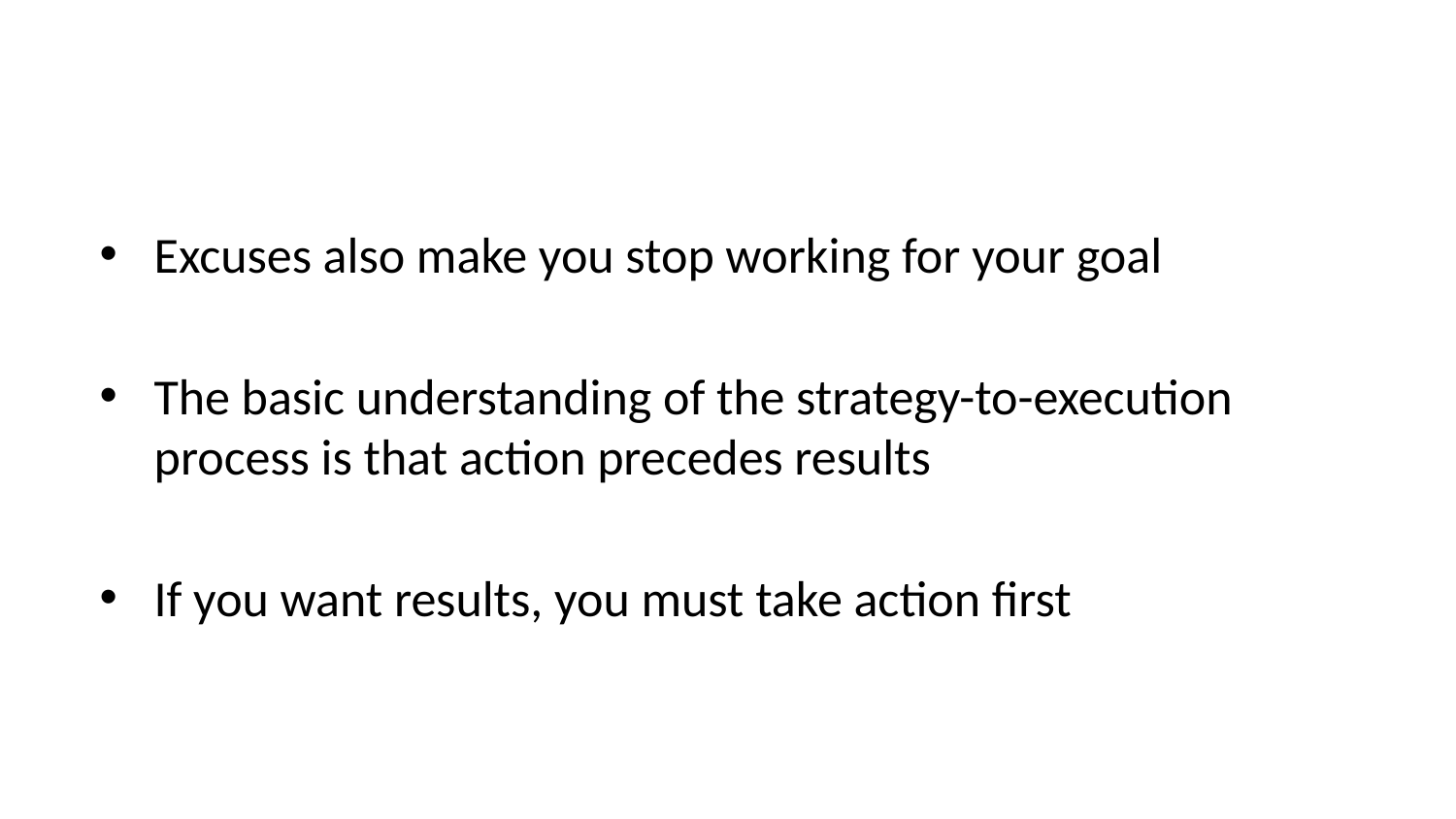

Excuses also make you stop working for your goal

The basic understanding of the strategy-to-execution process is that action precedes results

If you want results, you must take action first